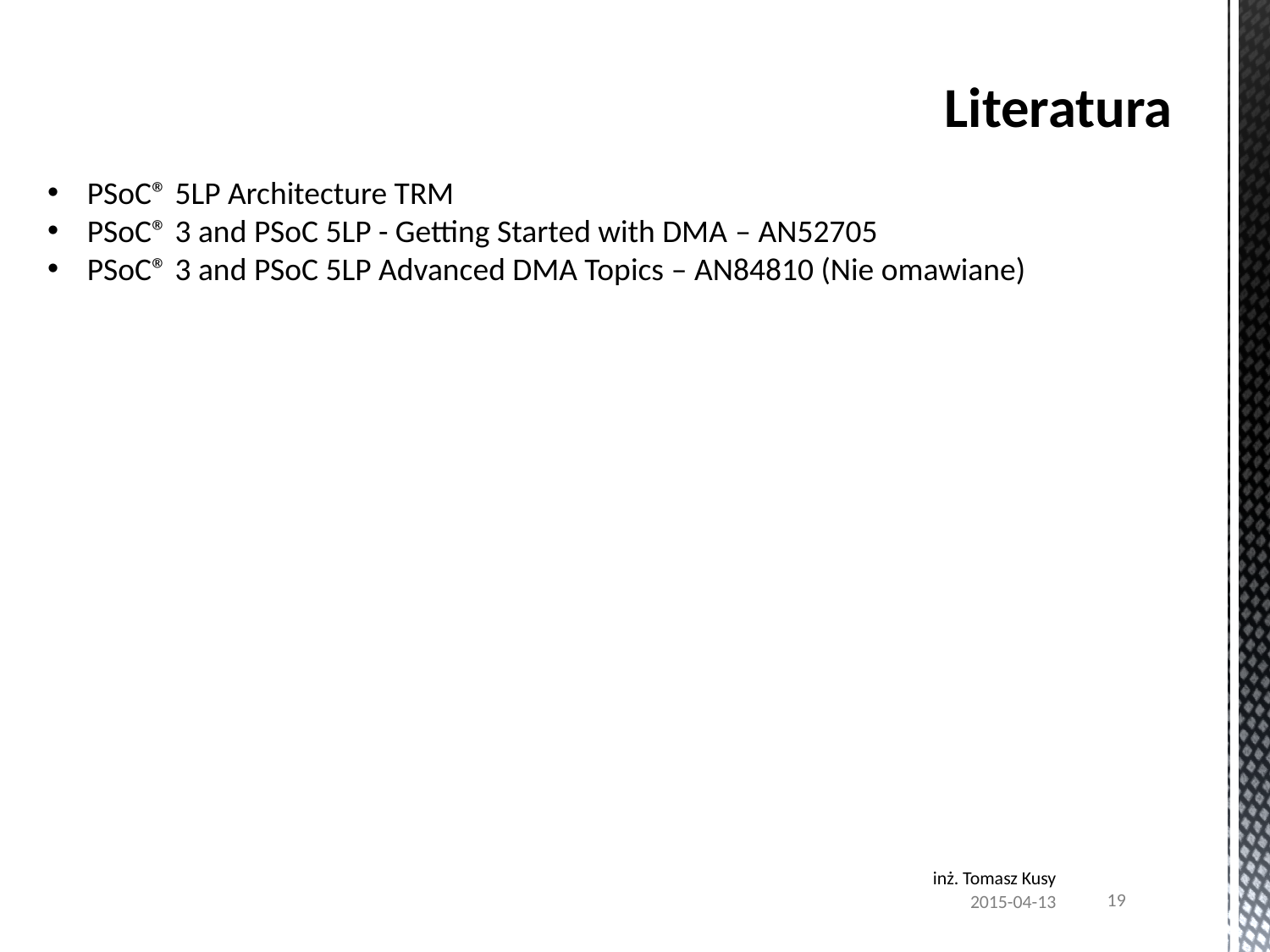

# Literatura
PSoC® 5LP Architecture TRM
PSoC® 3 and PSoC 5LP - Getting Started with DMA – AN52705
PSoC® 3 and PSoC 5LP Advanced DMA Topics – AN84810 (Nie omawiane)

inż. Tomasz Kusy
19
2015-04-13